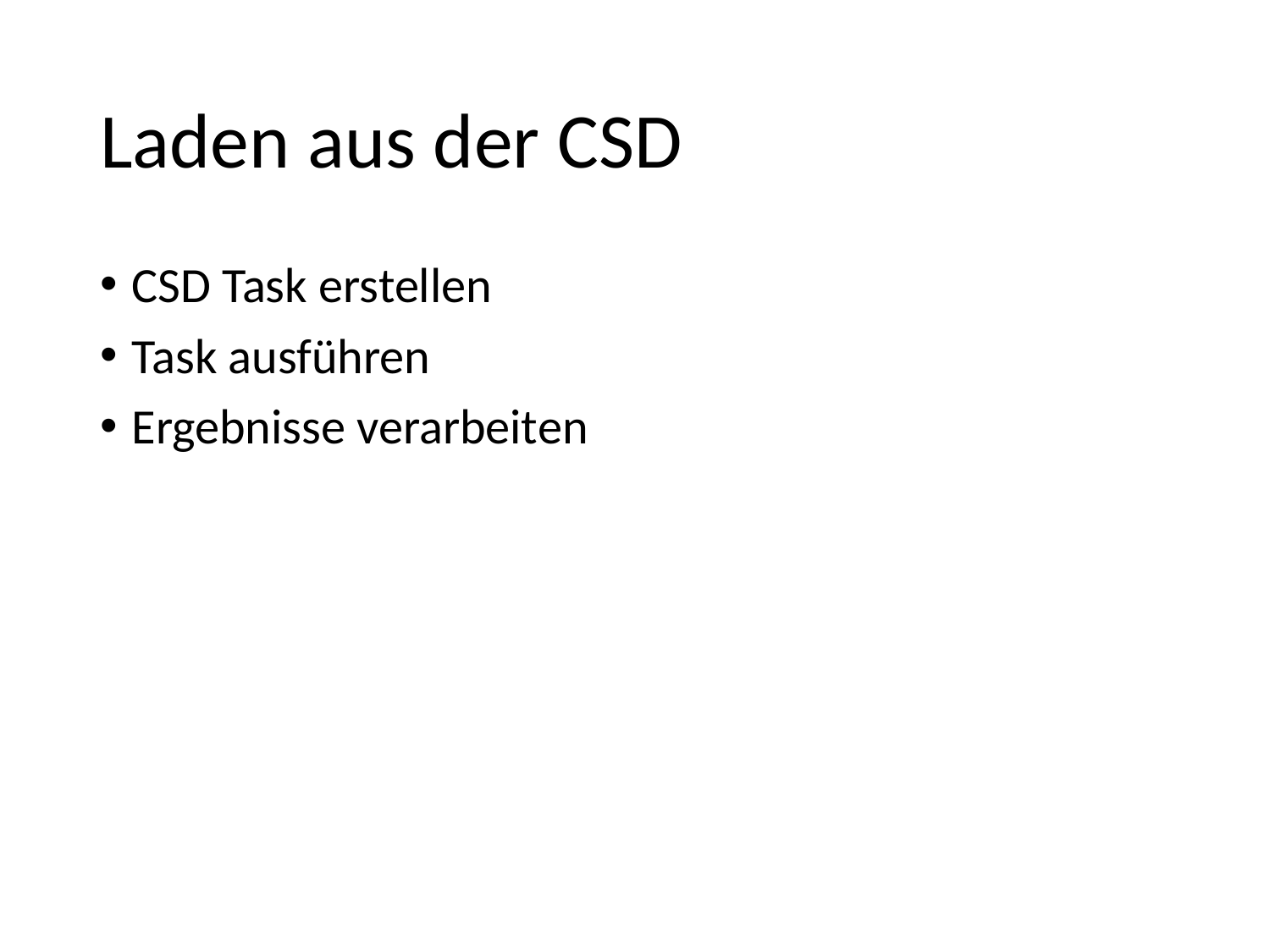

# Laden aus der CSD
CSD Task erstellen
Task ausführen
Ergebnisse verarbeiten